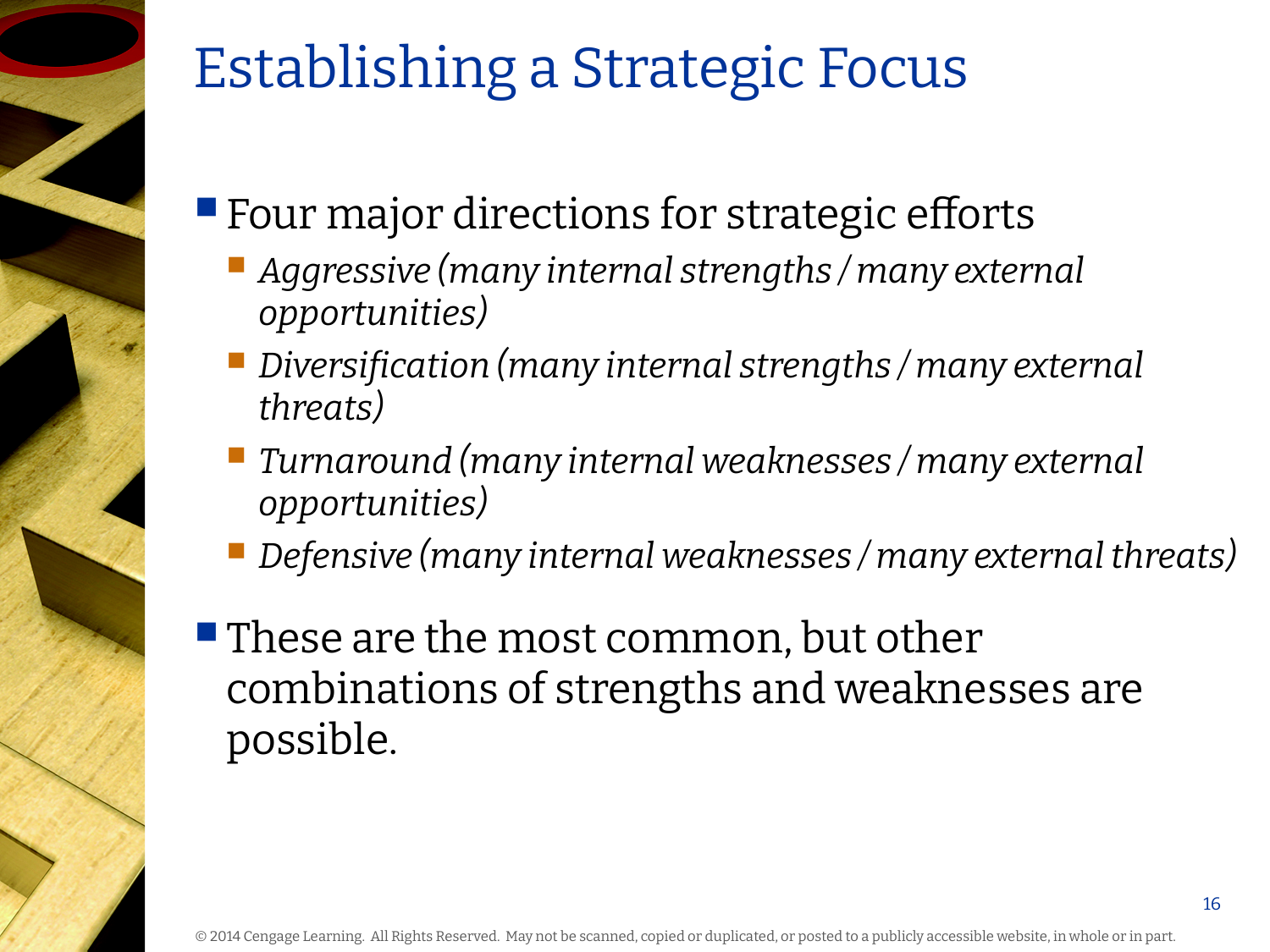

# Establishing a Strategic Focus
Four major directions for strategic efforts
Aggressive (many internal strengths / many external opportunities)
Diversification (many internal strengths / many external threats)
Turnaround (many internal weaknesses / many external opportunities)
Defensive (many internal weaknesses / many external threats)
These are the most common, but other combinations of strengths and weaknesses are possible.

16